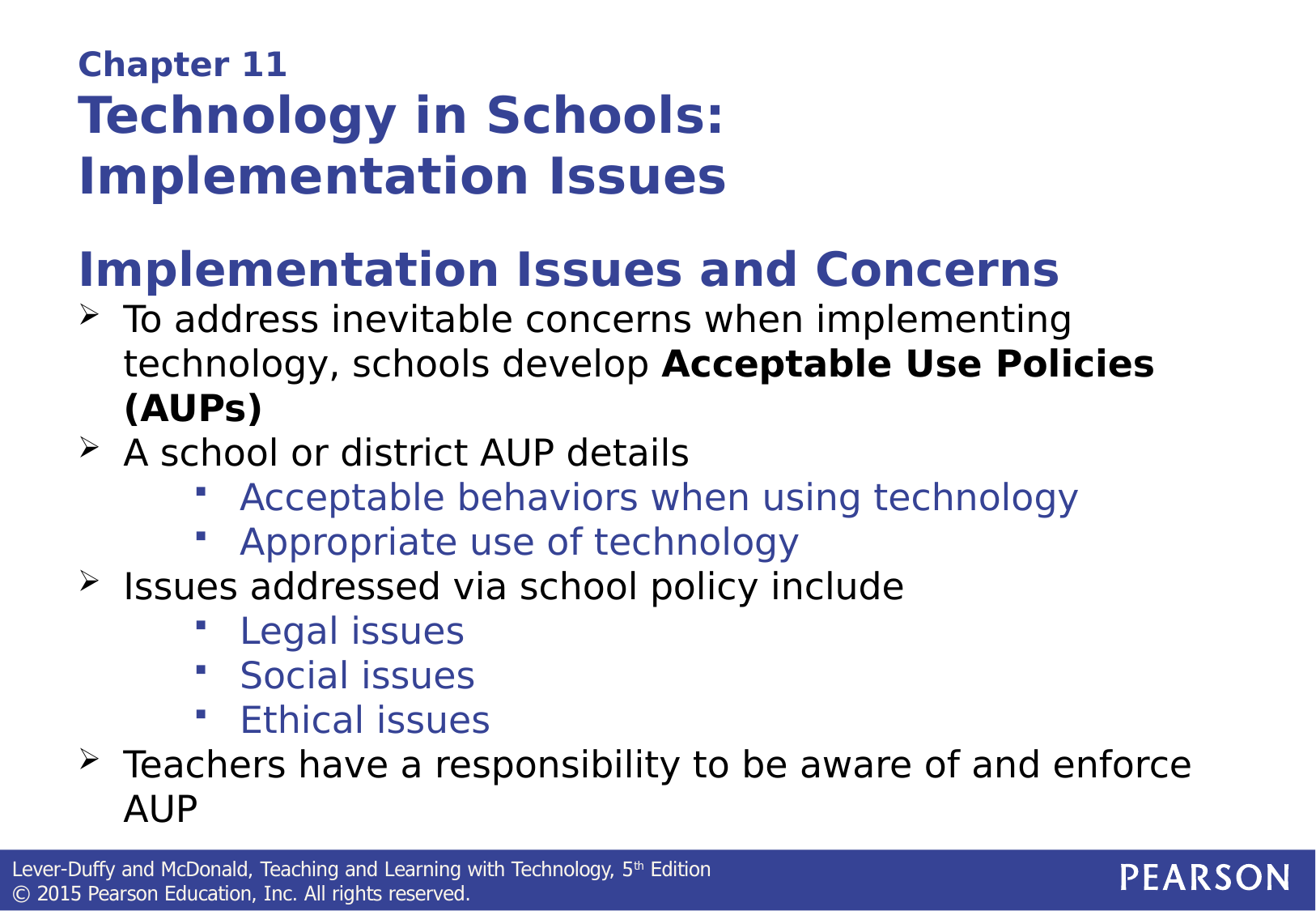

# Chapter 11 Technology in Schools: Implementation Issues
Implementation Issues and Concerns
To address inevitable concerns when implementing technology, schools develop Acceptable Use Policies (AUPs)
A school or district AUP details
Acceptable behaviors when using technology
Appropriate use of technology
Issues addressed via school policy include
Legal issues
Social issues
Ethical issues
Teachers have a responsibility to be aware of and enforce AUP